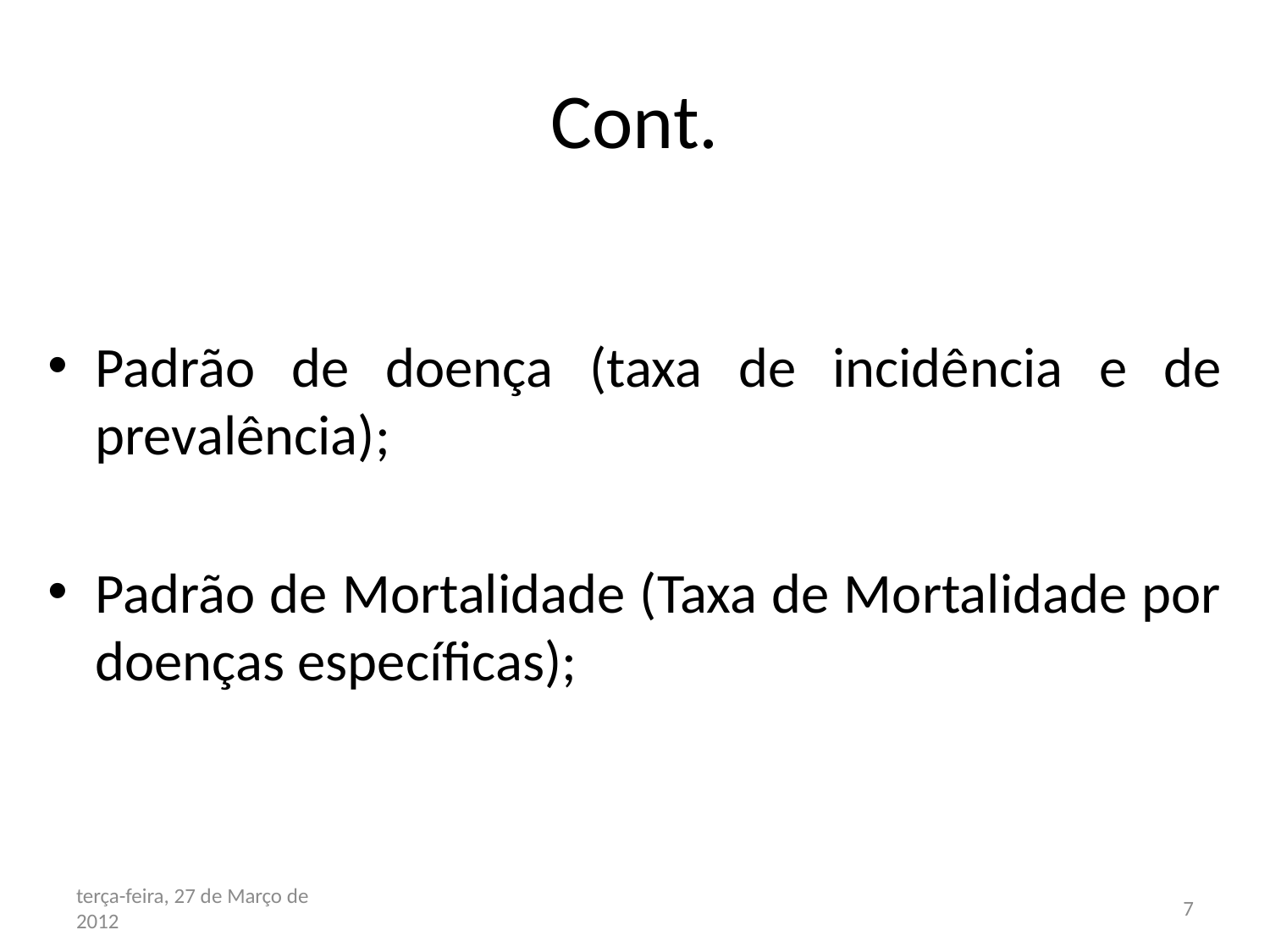

# Cont.

Padrão de doença (taxa de incidência e de prevalência);

Padrão de Mortalidade (Taxa de Mortalidade por doenças específicas);

terça-feira, 27 de Março de 2012
7